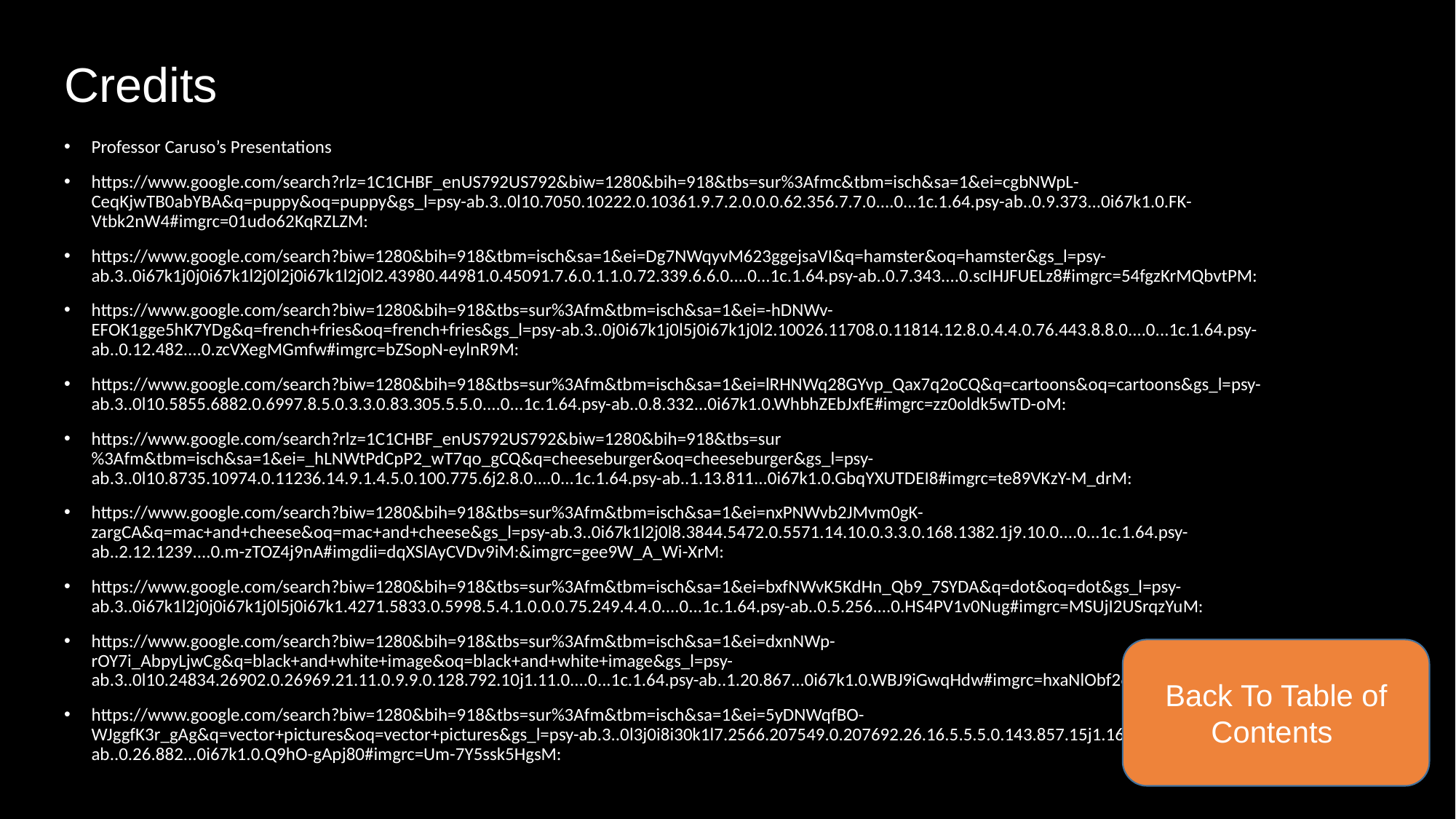

# Credits
Professor Caruso’s Presentations
https://www.google.com/search?rlz=1C1CHBF_enUS792US792&biw=1280&bih=918&tbs=sur%3Afmc&tbm=isch&sa=1&ei=cgbNWpL-CeqKjwTB0abYBA&q=puppy&oq=puppy&gs_l=psy-ab.3..0l10.7050.10222.0.10361.9.7.2.0.0.0.62.356.7.7.0....0...1c.1.64.psy-ab..0.9.373...0i67k1.0.FK-Vtbk2nW4#imgrc=01udo62KqRZLZM:
https://www.google.com/search?biw=1280&bih=918&tbm=isch&sa=1&ei=Dg7NWqyvM623ggejsaVI&q=hamster&oq=hamster&gs_l=psy-ab.3..0i67k1j0j0i67k1l2j0l2j0i67k1l2j0l2.43980.44981.0.45091.7.6.0.1.1.0.72.339.6.6.0....0...1c.1.64.psy-ab..0.7.343....0.scIHJFUELz8#imgrc=54fgzKrMQbvtPM:
https://www.google.com/search?biw=1280&bih=918&tbs=sur%3Afm&tbm=isch&sa=1&ei=-hDNWv-EFOK1gge5hK7YDg&q=french+fries&oq=french+fries&gs_l=psy-ab.3..0j0i67k1j0l5j0i67k1j0l2.10026.11708.0.11814.12.8.0.4.4.0.76.443.8.8.0....0...1c.1.64.psy-ab..0.12.482....0.zcVXegMGmfw#imgrc=bZSopN-eylnR9M:
https://www.google.com/search?biw=1280&bih=918&tbs=sur%3Afm&tbm=isch&sa=1&ei=lRHNWq28GYvp_Qax7q2oCQ&q=cartoons&oq=cartoons&gs_l=psy-ab.3..0l10.5855.6882.0.6997.8.5.0.3.3.0.83.305.5.5.0....0...1c.1.64.psy-ab..0.8.332...0i67k1.0.WhbhZEbJxfE#imgrc=zz0oldk5wTD-oM:
https://www.google.com/search?rlz=1C1CHBF_enUS792US792&biw=1280&bih=918&tbs=sur%3Afm&tbm=isch&sa=1&ei=_hLNWtPdCpP2_wT7qo_gCQ&q=cheeseburger&oq=cheeseburger&gs_l=psy-ab.3..0l10.8735.10974.0.11236.14.9.1.4.5.0.100.775.6j2.8.0....0...1c.1.64.psy-ab..1.13.811...0i67k1.0.GbqYXUTDEI8#imgrc=te89VKzY-M_drM:
https://www.google.com/search?biw=1280&bih=918&tbs=sur%3Afm&tbm=isch&sa=1&ei=nxPNWvb2JMvm0gK-zargCA&q=mac+and+cheese&oq=mac+and+cheese&gs_l=psy-ab.3..0i67k1l2j0l8.3844.5472.0.5571.14.10.0.3.3.0.168.1382.1j9.10.0....0...1c.1.64.psy-ab..2.12.1239....0.m-zTOZ4j9nA#imgdii=dqXSlAyCVDv9iM:&imgrc=gee9W_A_Wi-XrM:
https://www.google.com/search?biw=1280&bih=918&tbs=sur%3Afm&tbm=isch&sa=1&ei=bxfNWvK5KdHn_Qb9_7SYDA&q=dot&oq=dot&gs_l=psy-ab.3..0i67k1l2j0j0i67k1j0l5j0i67k1.4271.5833.0.5998.5.4.1.0.0.0.75.249.4.4.0....0...1c.1.64.psy-ab..0.5.256....0.HS4PV1v0Nug#imgrc=MSUjI2USrqzYuM:
https://www.google.com/search?biw=1280&bih=918&tbs=sur%3Afm&tbm=isch&sa=1&ei=dxnNWp-rOY7i_AbpyLjwCg&q=black+and+white+image&oq=black+and+white+image&gs_l=psy-ab.3..0l10.24834.26902.0.26969.21.11.0.9.9.0.128.792.10j1.11.0....0...1c.1.64.psy-ab..1.20.867...0i67k1.0.WBJ9iGwqHdw#imgrc=hxaNlObf26Y2-M:
https://www.google.com/search?biw=1280&bih=918&tbs=sur%3Afm&tbm=isch&sa=1&ei=5yDNWqfBO-WJggfK3r_gAg&q=vector+pictures&oq=vector+pictures&gs_l=psy-ab.3..0l3j0i8i30k1l7.2566.207549.0.207692.26.16.5.5.5.0.143.857.15j1.16.0....0...1c.1.64.psy-ab..0.26.882...0i67k1.0.Q9hO-gApj80#imgrc=Um-7Y5ssk5HgsM:

Back To Table of Contents